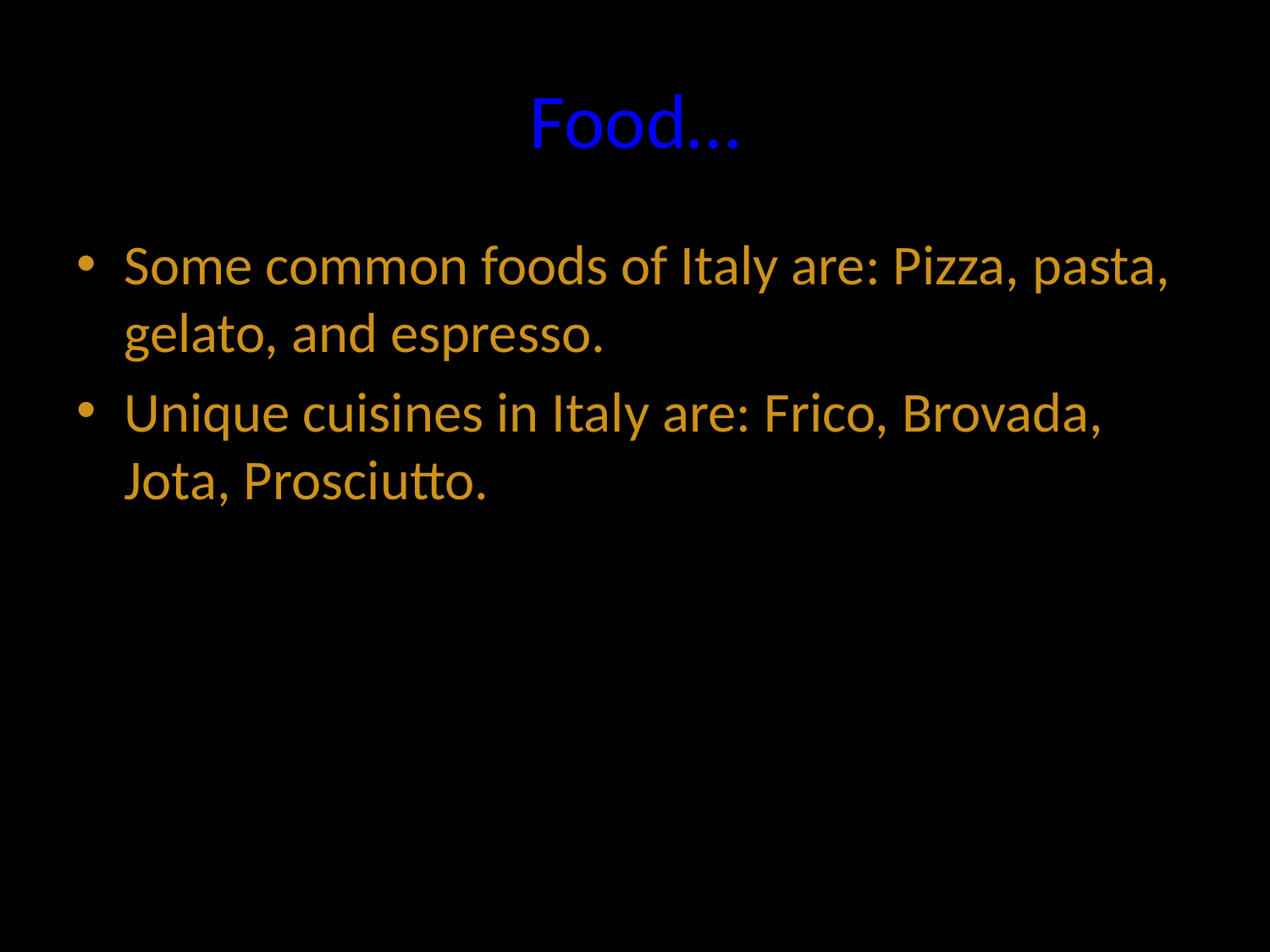

# Food…
Some common foods of Italy are: Pizza, pasta, gelato, and espresso.
Unique cuisines in Italy are: Frico, Brovada, Jota, Prosciutto.